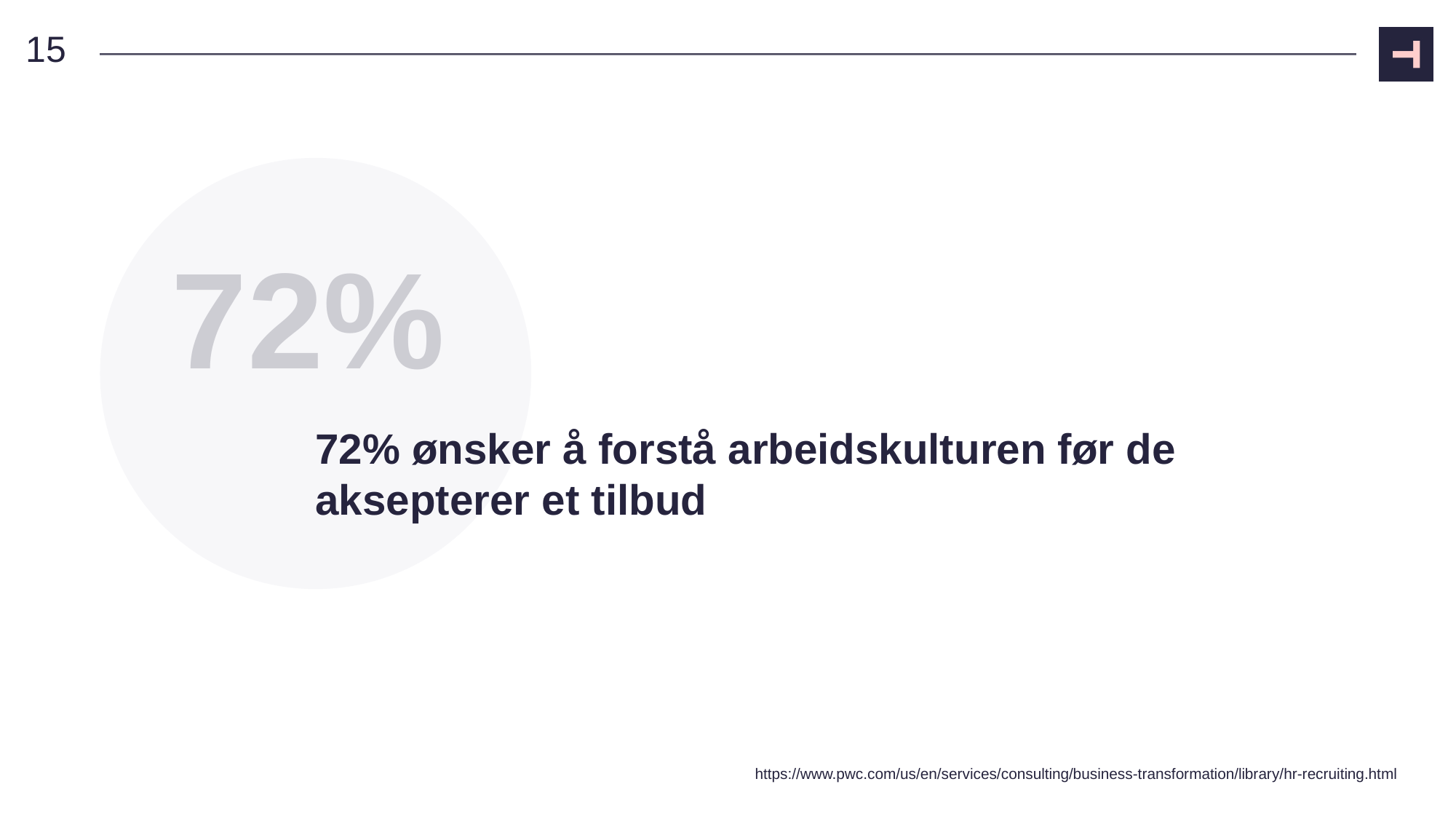

15

72%
# 72% ønsker å forstå arbeidskulturen før de aksepterer et tilbud
https://www.pwc.com/us/en/services/consulting/business-transformation/library/hr-recruiting.html